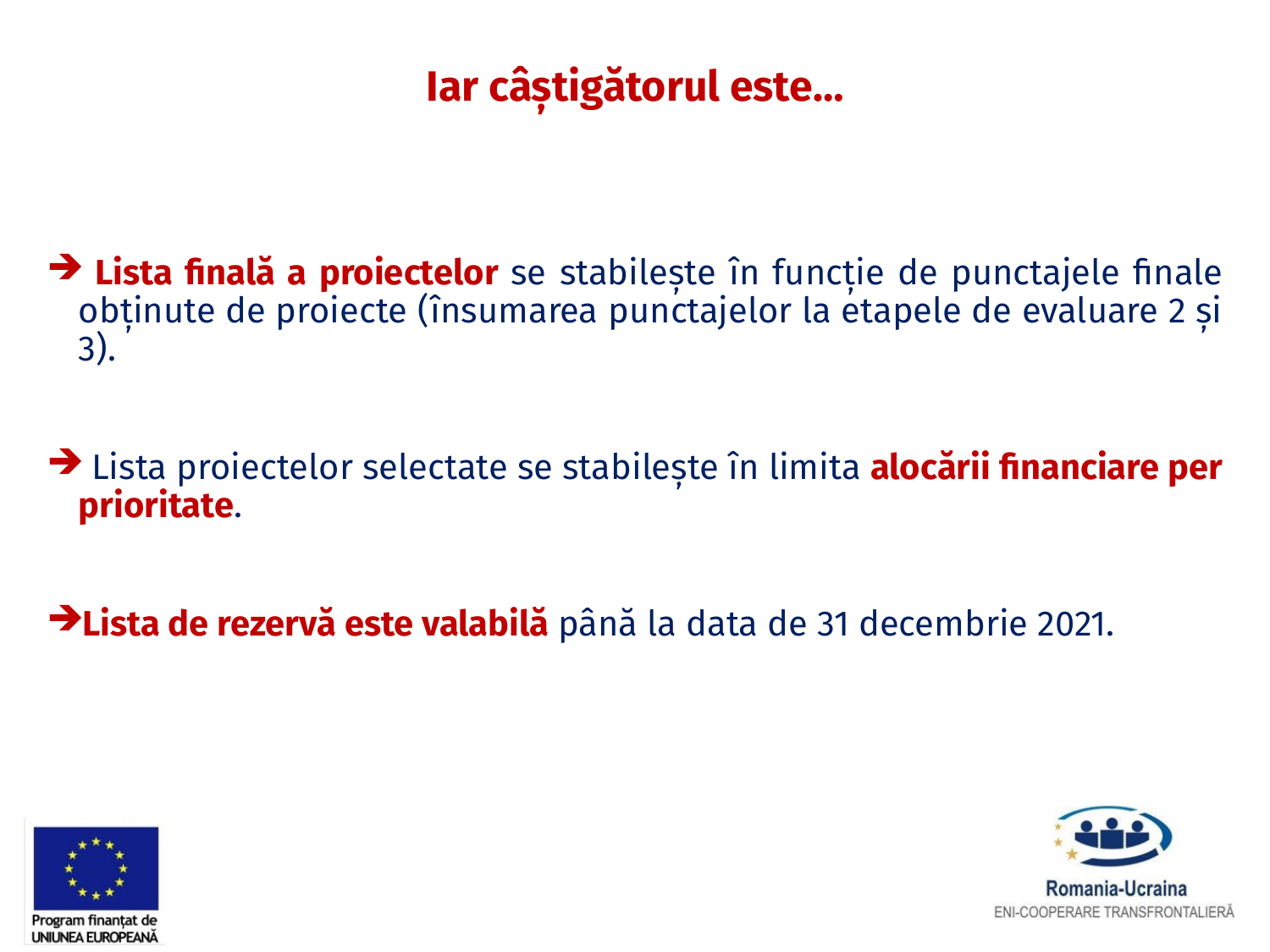

# Iar câștigătorul este…

 Lista finală a proiectelor se stabilește în funcție de punctajele finale obținute de proiecte (însumarea punctajelor la etapele de evaluare 2 și 3).

 Lista proiectelor selectate se stabilește în limita alocării financiare per prioritate.

Lista de rezervă este valabilă până la data de 31 decembrie 2021.